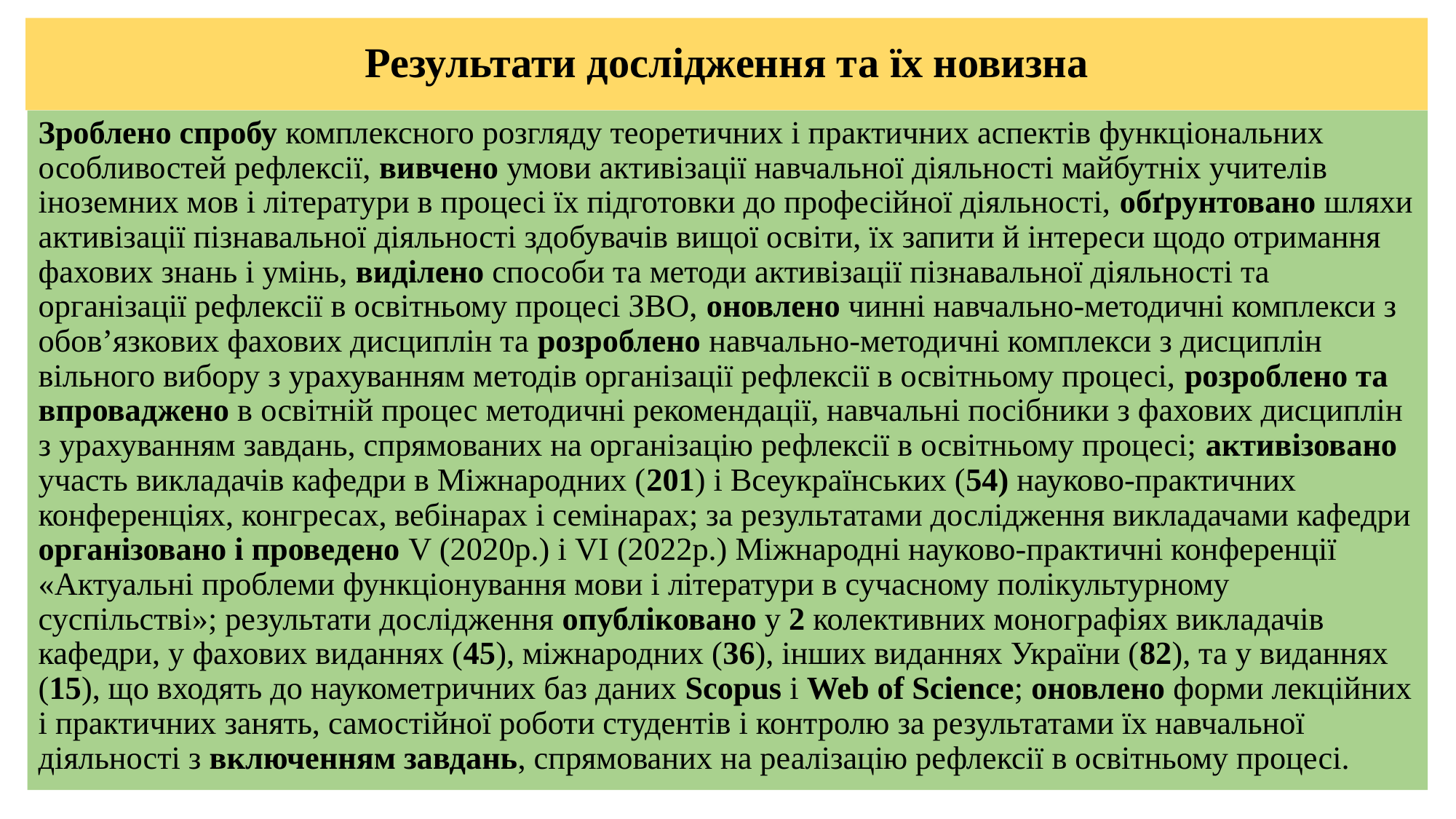

# Результати дослідження та їх новизна
Зроблено спробу комплексного розгляду теоретичних і практичних аспектів функціональних особливостей рефлексії, вивчено умови активізації навчальної діяльності майбутніх учителів іноземних мов і літератури в процесі їх підготовки до професійної діяльності, обґрунтовано шляхи активізації пізнавальної діяльності здобувачів вищої освіти, їх запити й інтереси щодо отримання фахових знань і умінь, виділено способи та методи активізації пізнавальної діяльності та організації рефлексії в освітньому процесі ЗВО, оновлено чинні навчально-методичні комплекси з обов’язкових фахових дисциплін та розроблено навчально-методичні комплекси з дисциплін вільного вибору з урахуванням методів організації рефлексії в освітньому процесі, розроблено та впроваджено в освітній процес методичні рекомендації, навчальні посібники з фахових дисциплін з урахуванням завдань, спрямованих на організацію рефлексії в освітньому процесі; активізовано участь викладачів кафедри в Міжнародних (201) і Всеукраїнських (54) науково-практичних конференціях, конгресах, вебінарах і семінарах; за результатами дослідження викладачами кафедри організовано і проведено V (2020р.) і VI (2022р.) Міжнародні науково-практичні конференції «Актуальні проблеми функціонування мови і літератури в сучасному полікультурному суспільстві»; результати дослідження опубліковано у 2 колективних монографіях викладачів кафедри, у фахових виданнях (45), міжнародних (36), інших виданнях України (82), та у виданнях (15), що входять до наукометричних баз даних Scopus і Web of Science; оновлено форми лекційних і практичних занять, самостійної роботи студентів і контролю за результатами їх навчальної діяльності з включенням завдань, спрямованих на реалізацію рефлексії в освітньому процесі.